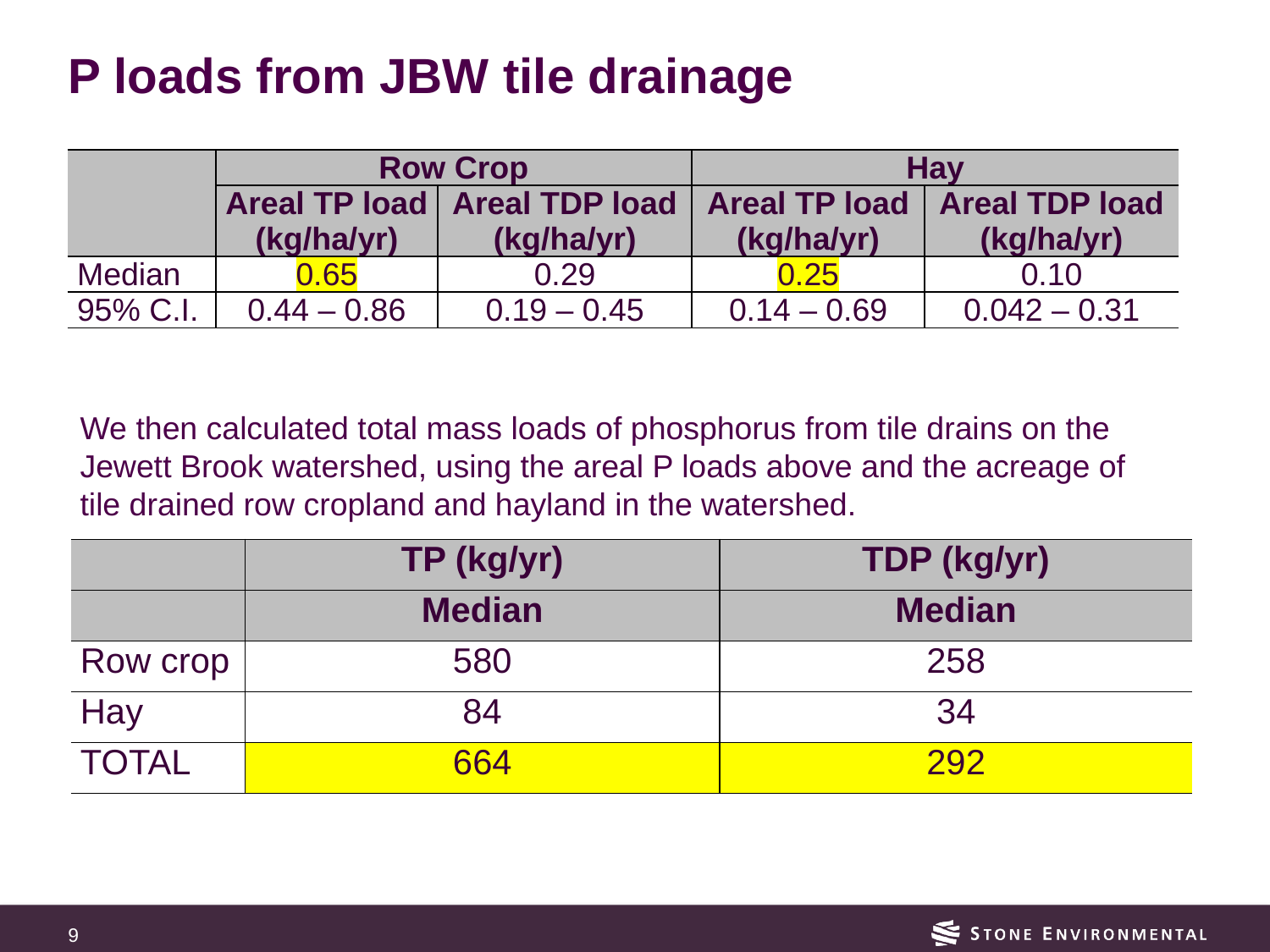

# P loads from JBW tile drainage
|  | Row Crop |  | Hay |  |
| --- | --- | --- | --- | --- |
|  | Areal TP load (kg/ha/yr) | Areal TDP load (kg/ha/yr) | Areal TP load (kg/ha/yr) | Areal TDP load (kg/ha/yr) |
| Median | 0.65 | 0.29 | 0.25 | 0.10 |
| 95% C.I. | 0.44 – 0.86 | 0.19 – 0.45 | 0.14 – 0.69 | 0.042 – 0.31 |
We then calculated total mass loads of phosphorus from tile drains on the Jewett Brook watershed, using the areal P loads above and the acreage of tile drained row cropland and hayland in the watershed.
|  | TP (kg/yr) | TDP (kg/yr) |
| --- | --- | --- |
|  | Median | Median |
| Row crop | 580 | 258 |
| Hay | 84 | 34 |
| TOTAL | 664 | 292 |